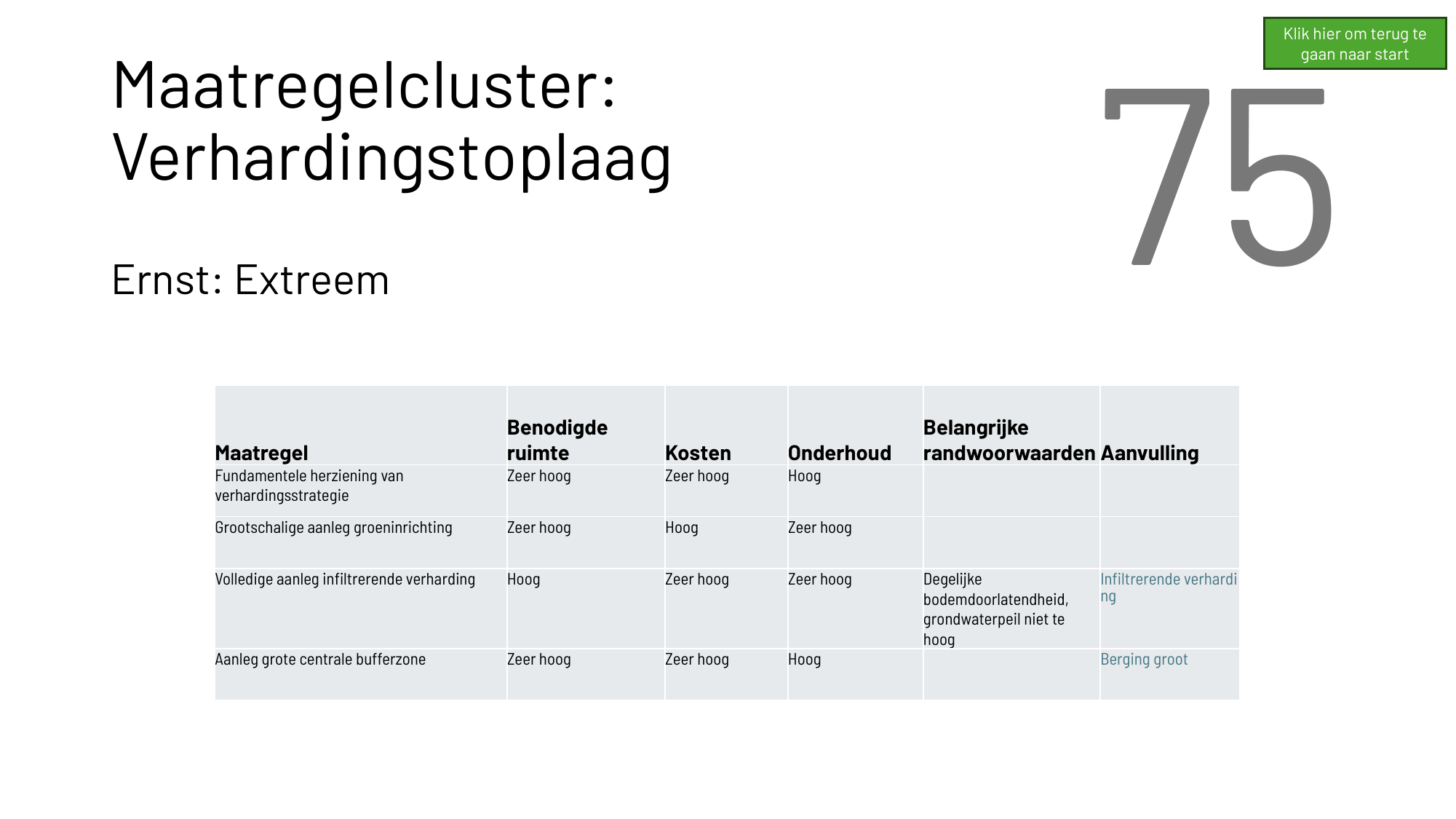

Klik hier om terug te gaan naar start
# Maatregelcluster: Verhardingstoplaag
75
Ernst: Extreem
| Maatregel | Benodigde ruimte | Kosten | Onderhoud | Belangrijke randwoorwaarden | Aanvulling |
| --- | --- | --- | --- | --- | --- |
| Fundamentele herziening van verhardingsstrategie | Zeer hoog | Zeer hoog | Hoog |  |  |
| Grootschalige aanleg groeninrichting | Zeer hoog | Hoog | Zeer hoog |  |  |
| Volledige aanleg infiltrerende verharding | Hoog | Zeer hoog | Zeer hoog | Degelijke bodemdoorlatendheid, grondwaterpeil niet te hoog | Infiltrerende verharding |
| Aanleg grote centrale bufferzone | Zeer hoog | Zeer hoog | Hoog |  | Berging groot |